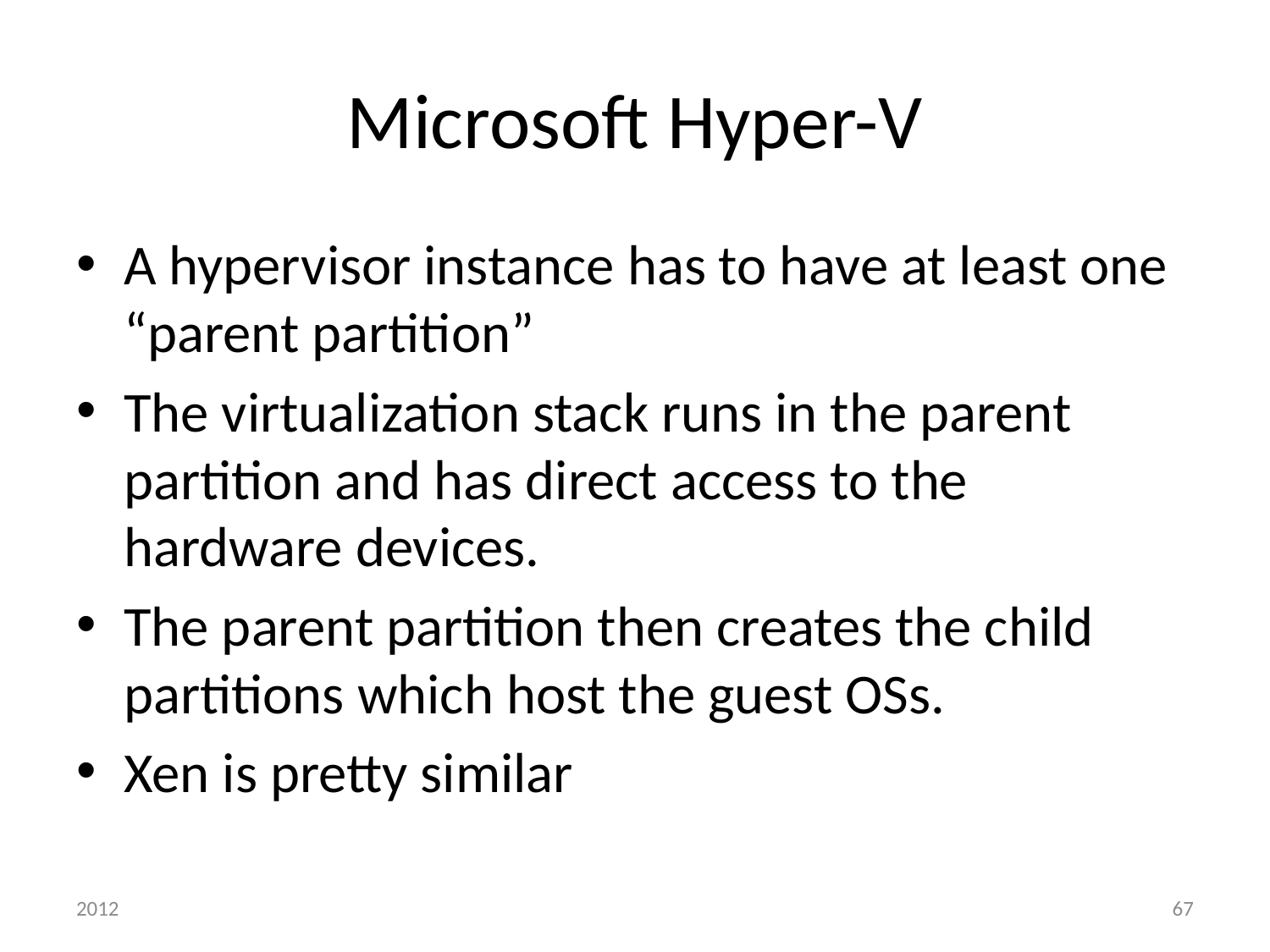

# Microsoft Hyper-V
A hypervisor instance has to have at least one “parent partition”
The virtualization stack runs in the parent partition and has direct access to the hardware devices.
The parent partition then creates the child partitions which host the guest OSs.
Xen is pretty similar

2012

67